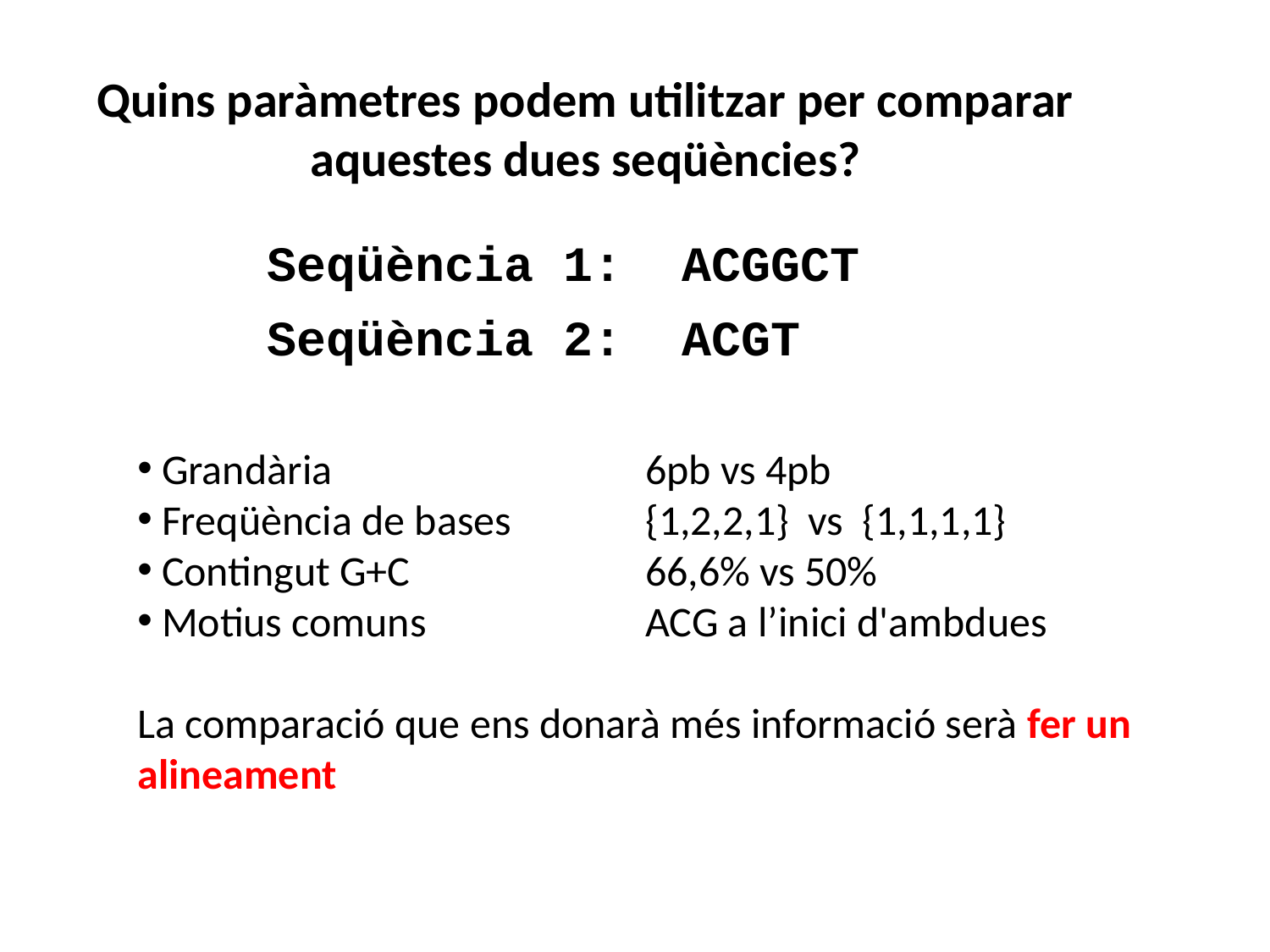

Quins paràmetres podem utilitzar per comparar aquestes dues seqüències?
Seqüència 1:  ACGGCT
Seqüència 2:  ACGT
 Grandària			6pb vs 4pb
 Freqüència de bases		{1,2,2,1}  vs  {1,1,1,1}
 Contingut G+C		66,6% vs 50%
 Motius comuns		ACG a l’inici d'ambdues

La comparació que ens donarà més informació serà fer un alineament